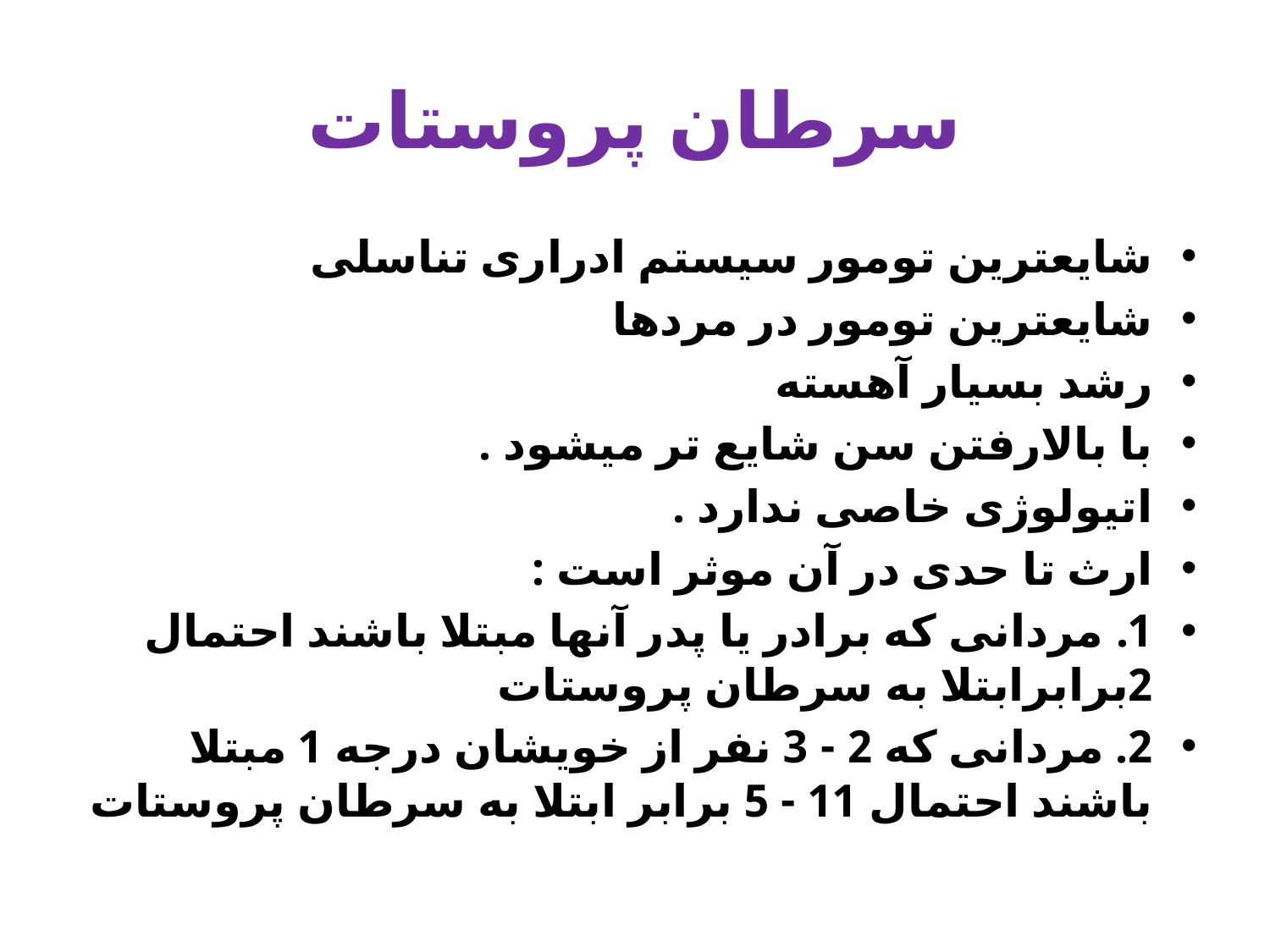

# سرطان پروستات
شایعترین تومور سیستم ادراری تناسلی
شایعترین تومور در مردها
رشد بسیار آهسته
با بالارفتن سن شایع تر میشود .
اتیولوژی خاصی ندارد .
ارث تا حدی در آن موثر است :
1. مردانی که برادر یا پدر آنها مبتلا باشند احتمال 2برابرابتلا به سرطان پروستات
2. مردانی که 2 - 3 نفر از خویشان درجه 1 مبتلا باشند احتمال 11 - 5 برابر ابتلا به سرطان پروستات